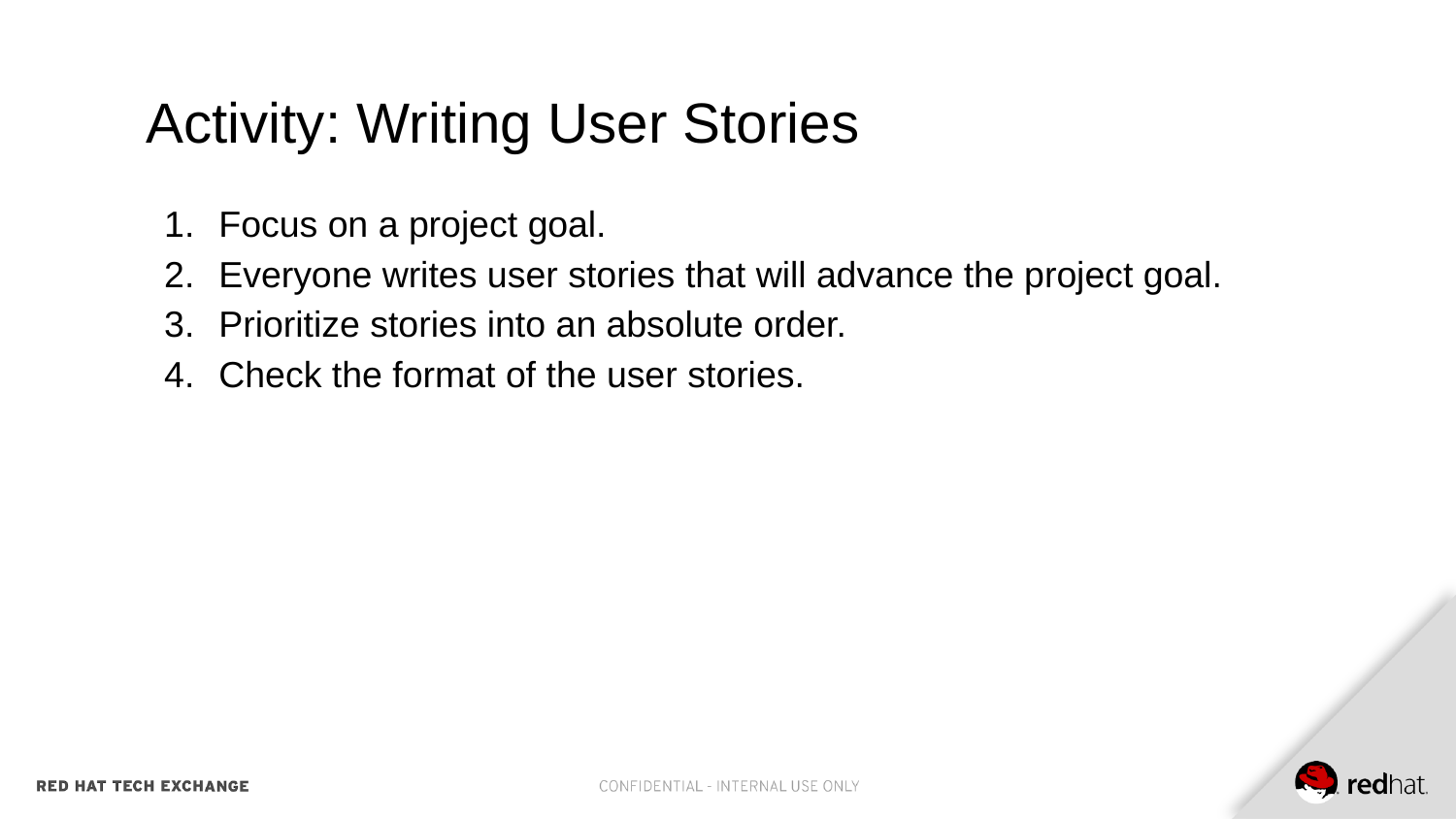

Activity: Writing User Stories
# Focus on a project goal.
Everyone writes user stories that will advance the project goal.
Prioritize stories into an absolute order.
Check the format of the user stories.